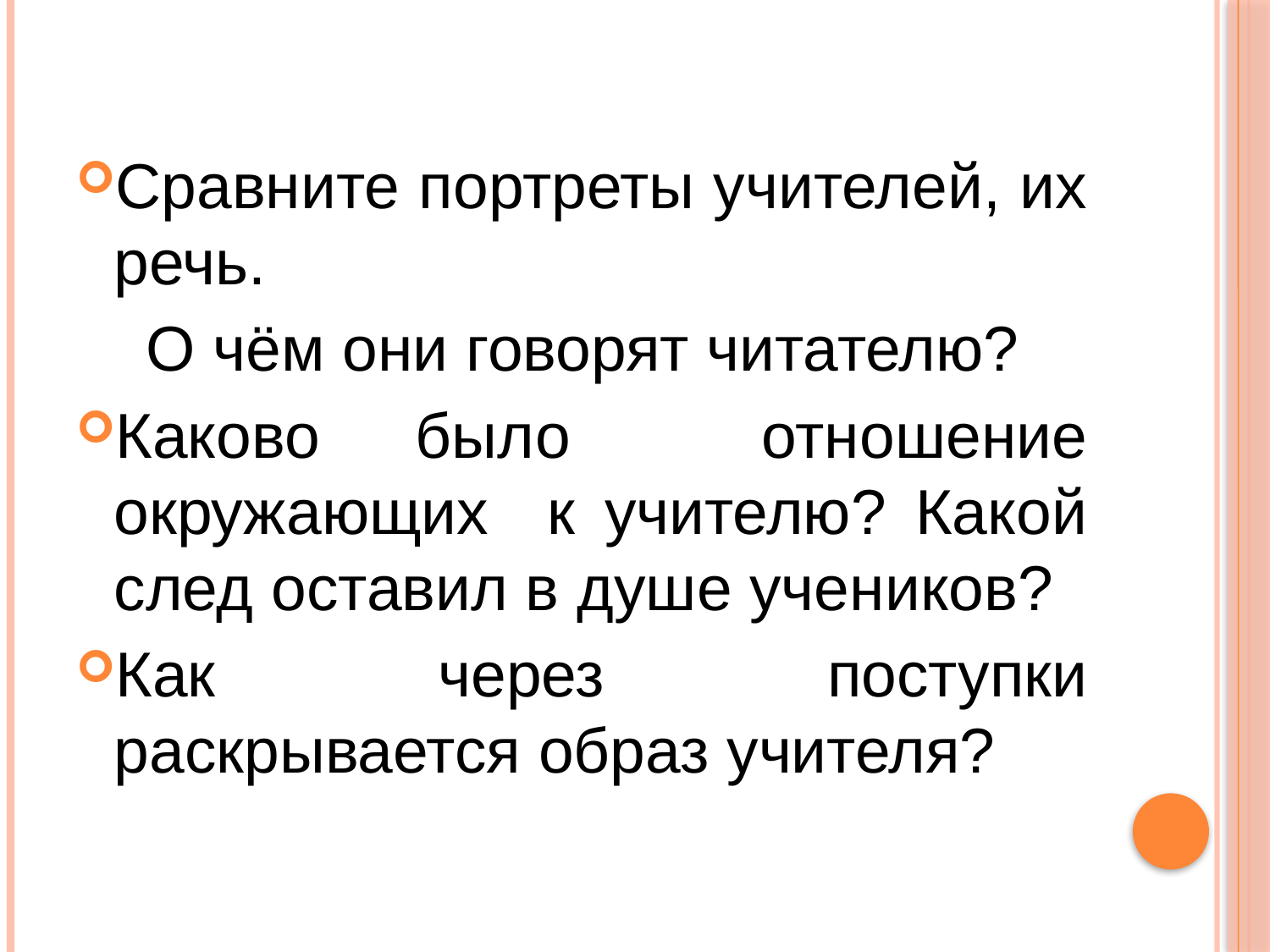

Сравните портреты учителей, их речь.
    О чём они говорят читателю?
Каково было  отношение окружающих  к учителю? Какой след оставил в душе учеников?
Как через поступки раскрывается образ учителя?